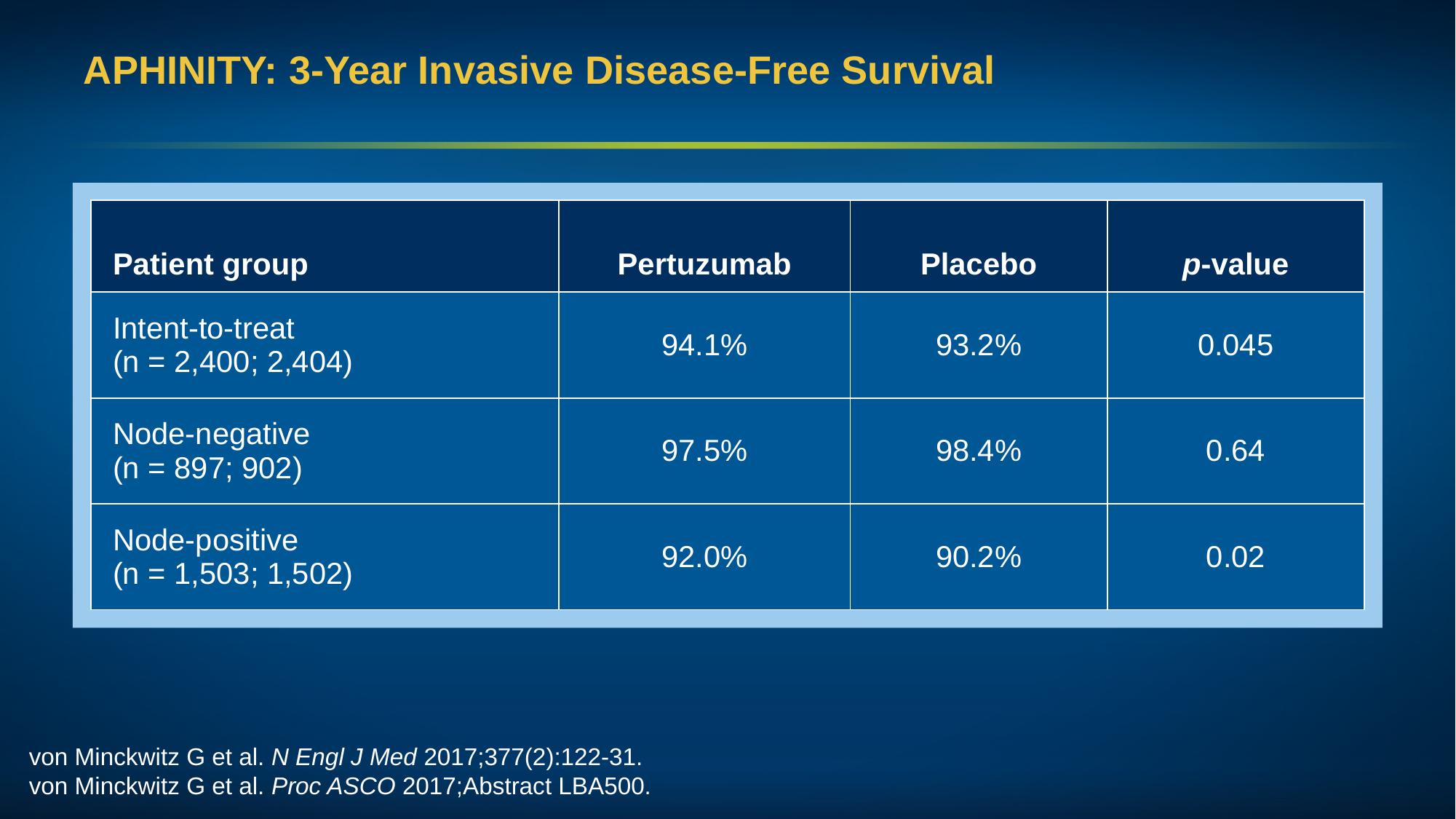

# APHINITY: 3-Year Invasive Disease-Free Survival

| Patient group | Pertuzumab | Placebo | p-value |
| --- | --- | --- | --- |
| Intent-to-treat (n = 2,400; 2,404) | 94.1% | 93.2% | 0.045 |
| Node-negative (n = 897; 902) | 97.5% | 98.4% | 0.64 |
| Node-positive (n = 1,503; 1,502) | 92.0% | 90.2% | 0.02 |
von Minckwitz G et al. N Engl J Med 2017;377(2):122-31.
von Minckwitz G et al. Proc ASCO 2017;Abstract LBA500.